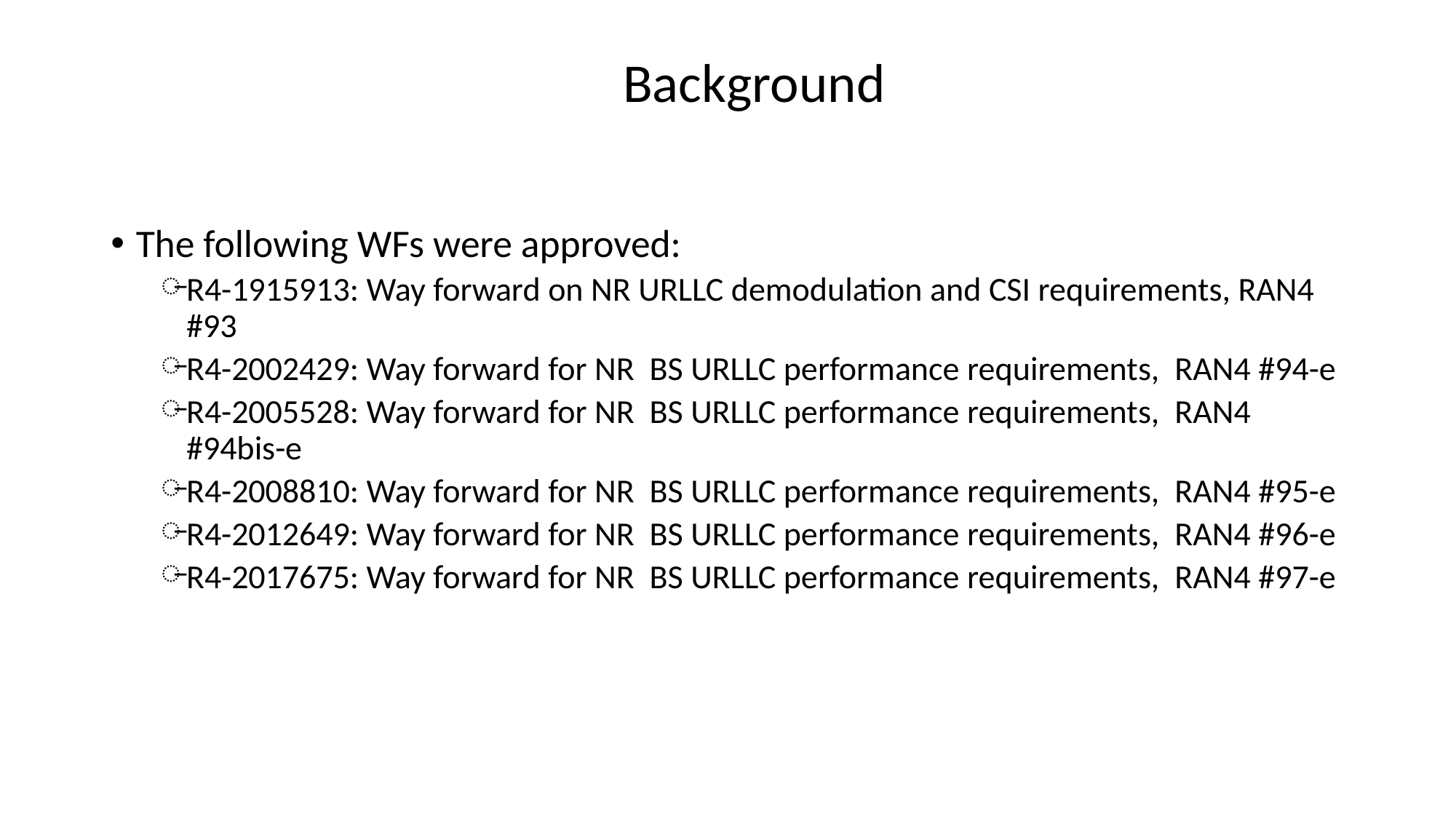

# Background
The following WFs were approved:
R4-1915913: Way forward on NR URLLC demodulation and CSI requirements, RAN4 #93
R4-2002429: Way forward for NR  BS URLLC performance requirements,  RAN4 #94-e
R4-2005528: Way forward for NR  BS URLLC performance requirements,  RAN4 #94bis-e
R4-2008810: Way forward for NR  BS URLLC performance requirements,  RAN4 #95-e
R4-2012649: Way forward for NR  BS URLLC performance requirements,  RAN4 #96-e
R4-2017675: Way forward for NR  BS URLLC performance requirements,  RAN4 #97-e